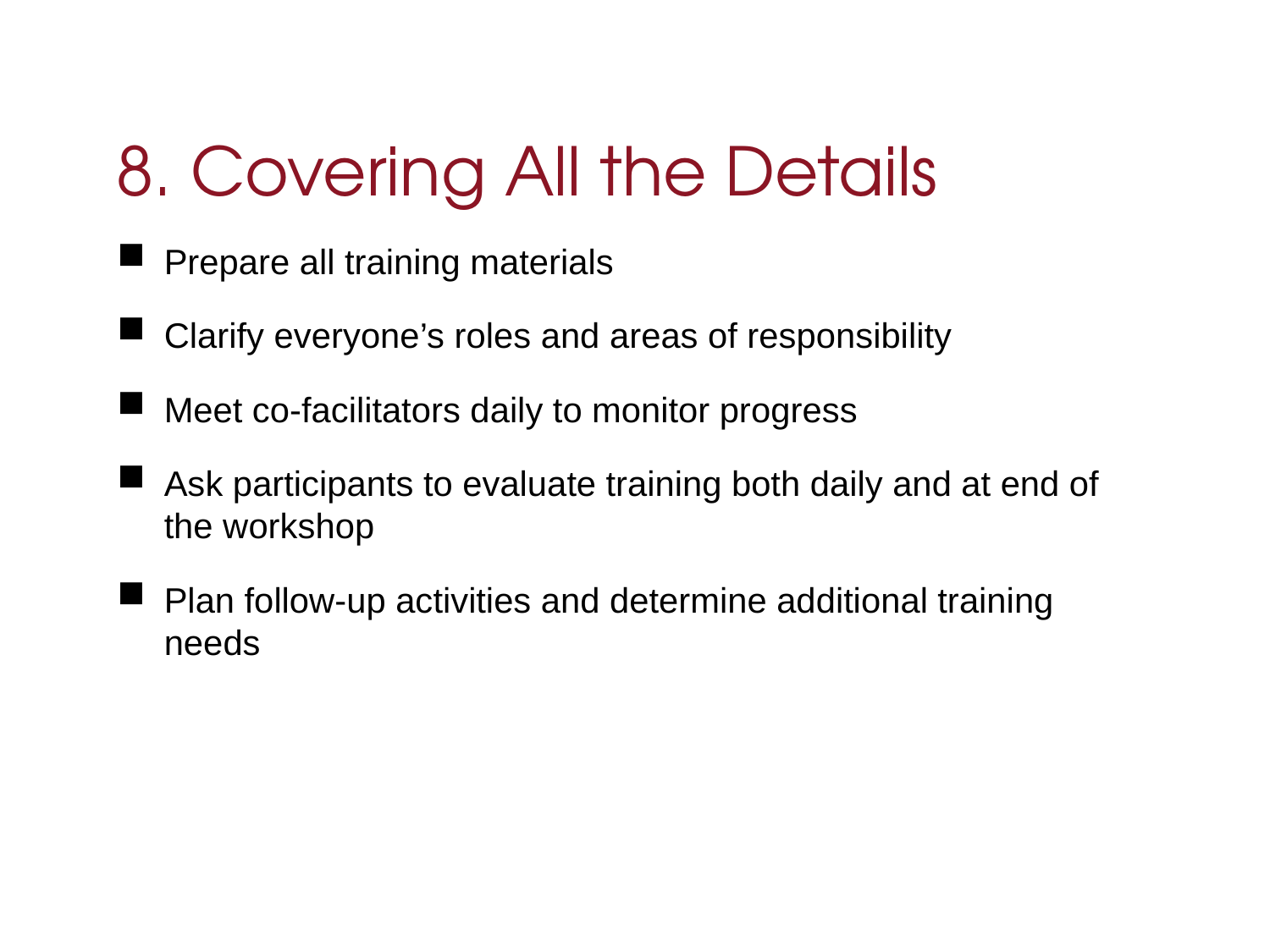

# 8. Covering All the Details
Prepare all training materials
Clarify everyone’s roles and areas of responsibility
Meet co-facilitators daily to monitor progress
Ask participants to evaluate training both daily and at end of the workshop
Plan follow-up activities and determine additional training needs